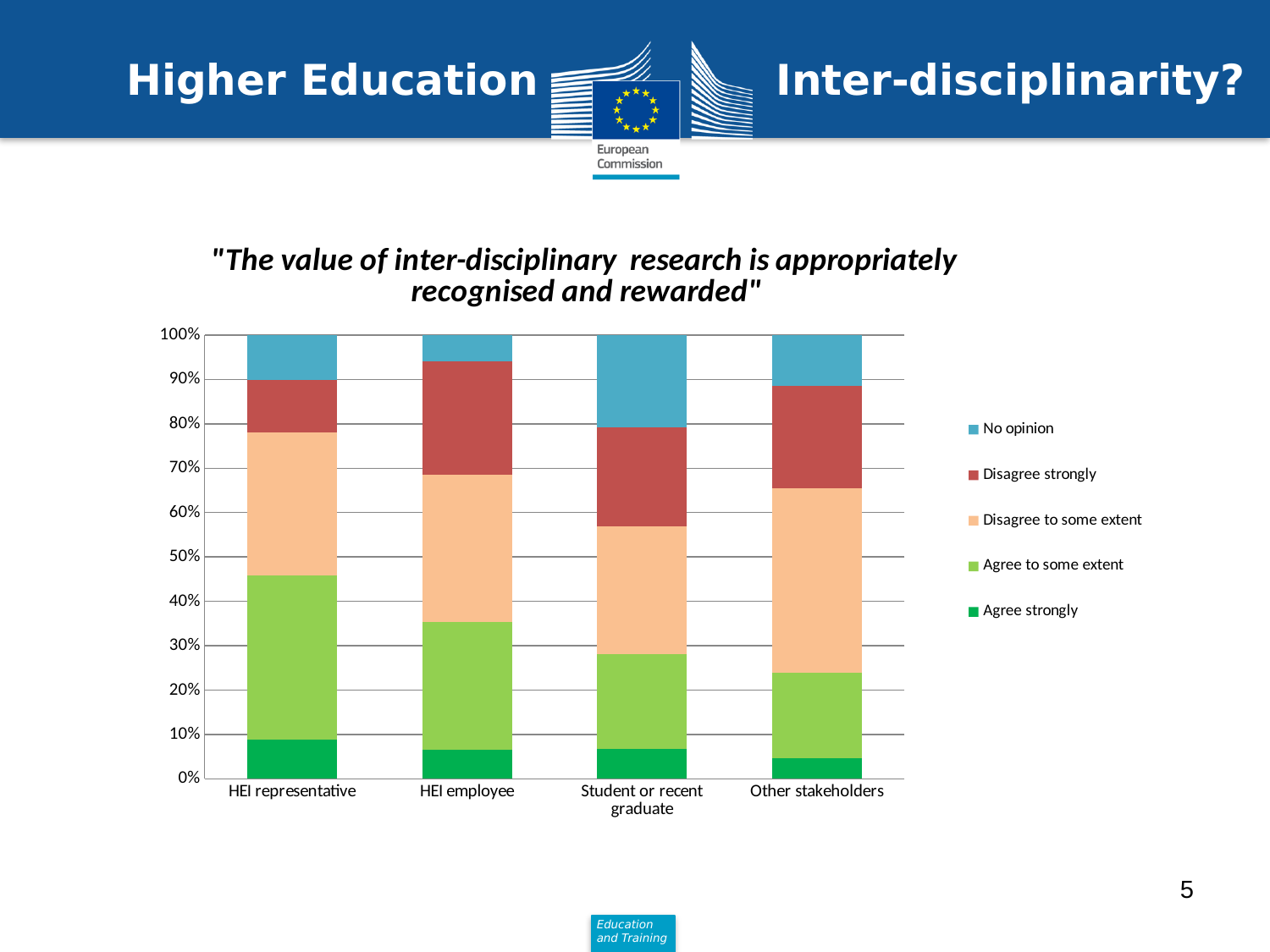

Higher Education		       Inter-disciplinarity?

### Chart: "The value of inter-disciplinary  research is appropriately  recognised and rewarded"

| Category | Agree strongly | Agree to some extent | Disagree to some extent | Disagree strongly | No opinion |
|---|---|---|---|---|---|
| HEI representative | 30.0 | 125.0 | 109.0 | 40.0 | 34.0 |
| HEI employee | 39.0 | 174.0 | 200.0 | 154.0 | 36.0 |
| Student or recent graduate | 21.0 | 66.0 | 89.0 | 69.0 | 64.0 |
| Other stakeholders | 11.0 | 45.0 | 98.0 | 54.0 | 27.0 |
5